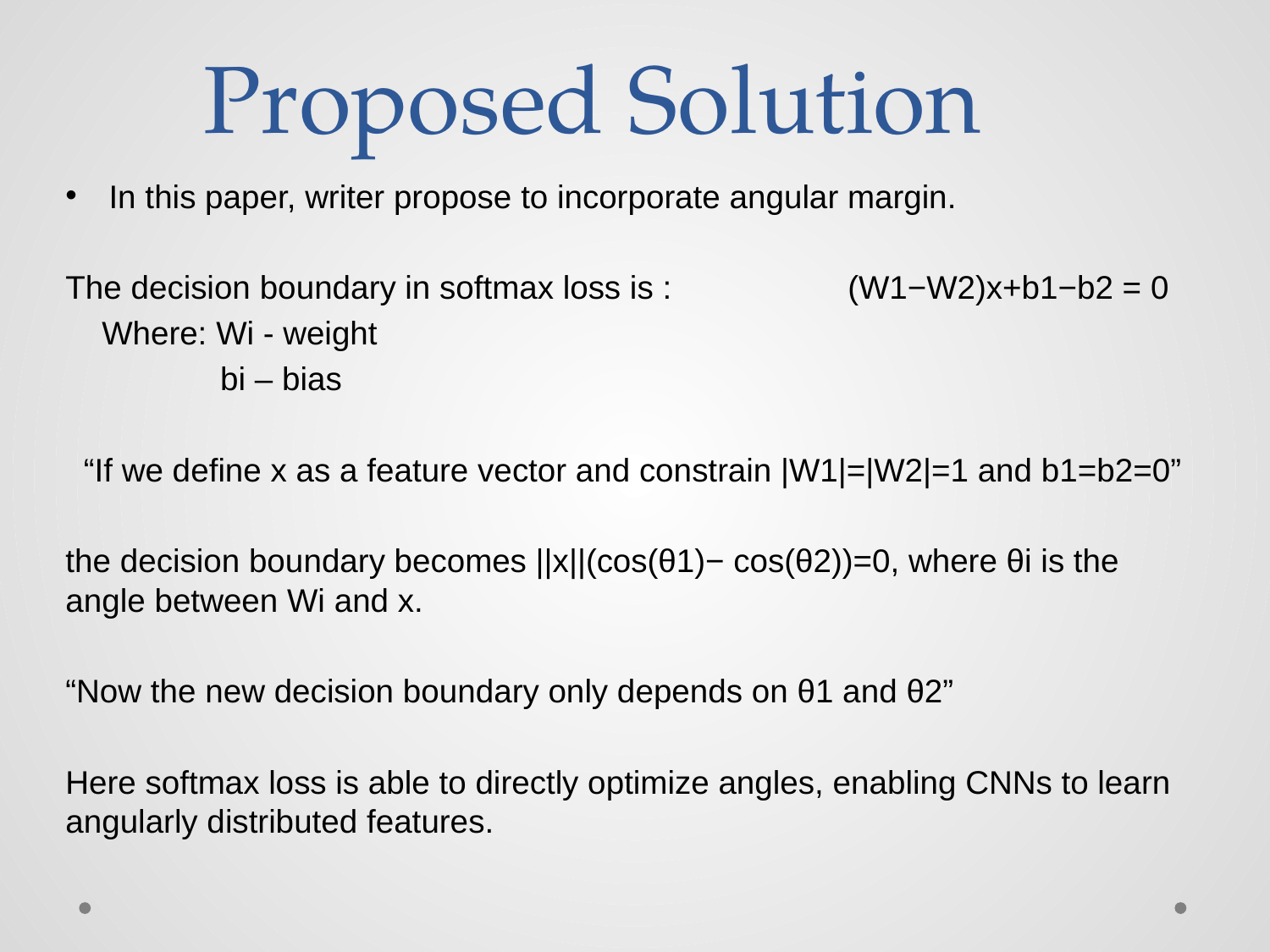

# Proposed Solution
In this paper, writer propose to incorporate angular margin.

The decision boundary in softmax loss is :                 			(W1−W2)x+b1−b2 = 0
    Where: Wi - weight
                 bi – bias

  “If we deﬁne x as a feature vector and constrain |W1|=|W2|=1 and b1=b2=0”

the decision boundary becomes ||x||(cos(θ1)− cos(θ2))=0, where θi is the angle between Wi and x.

“Now the new decision boundary only depends on θ1 and θ2”

Here softmax loss is able to directly optimize angles, enabling CNNs to learn angularly distributed features.